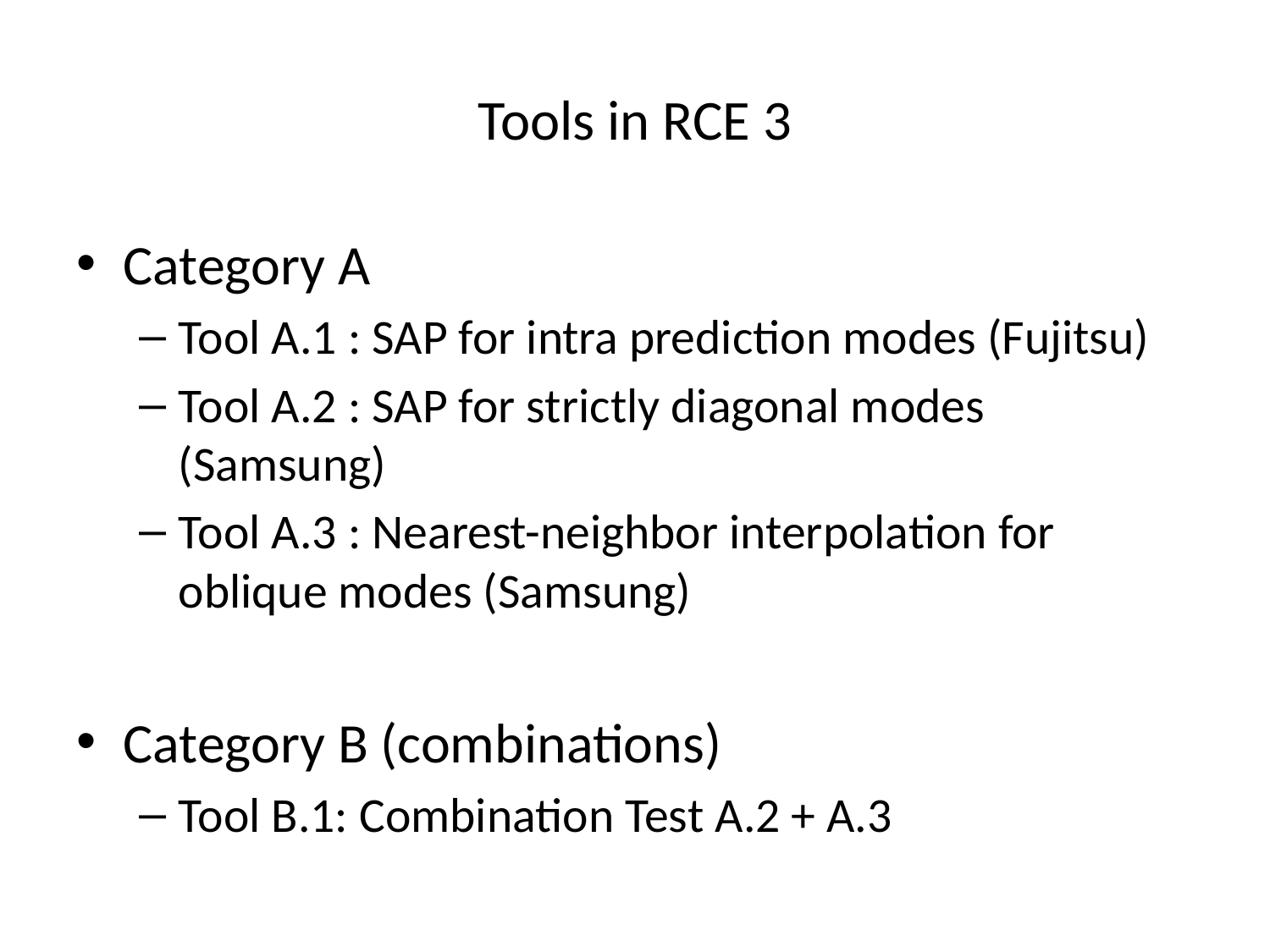

# Tools in RCE 3
Category A
Tool A.1 : SAP for intra prediction modes (Fujitsu)
Tool A.2 : SAP for strictly diagonal modes (Samsung)
Tool A.3 : Nearest-neighbor interpolation for oblique modes (Samsung)

Category B (combinations)
Tool B.1: Combination Test A.2 + A.3